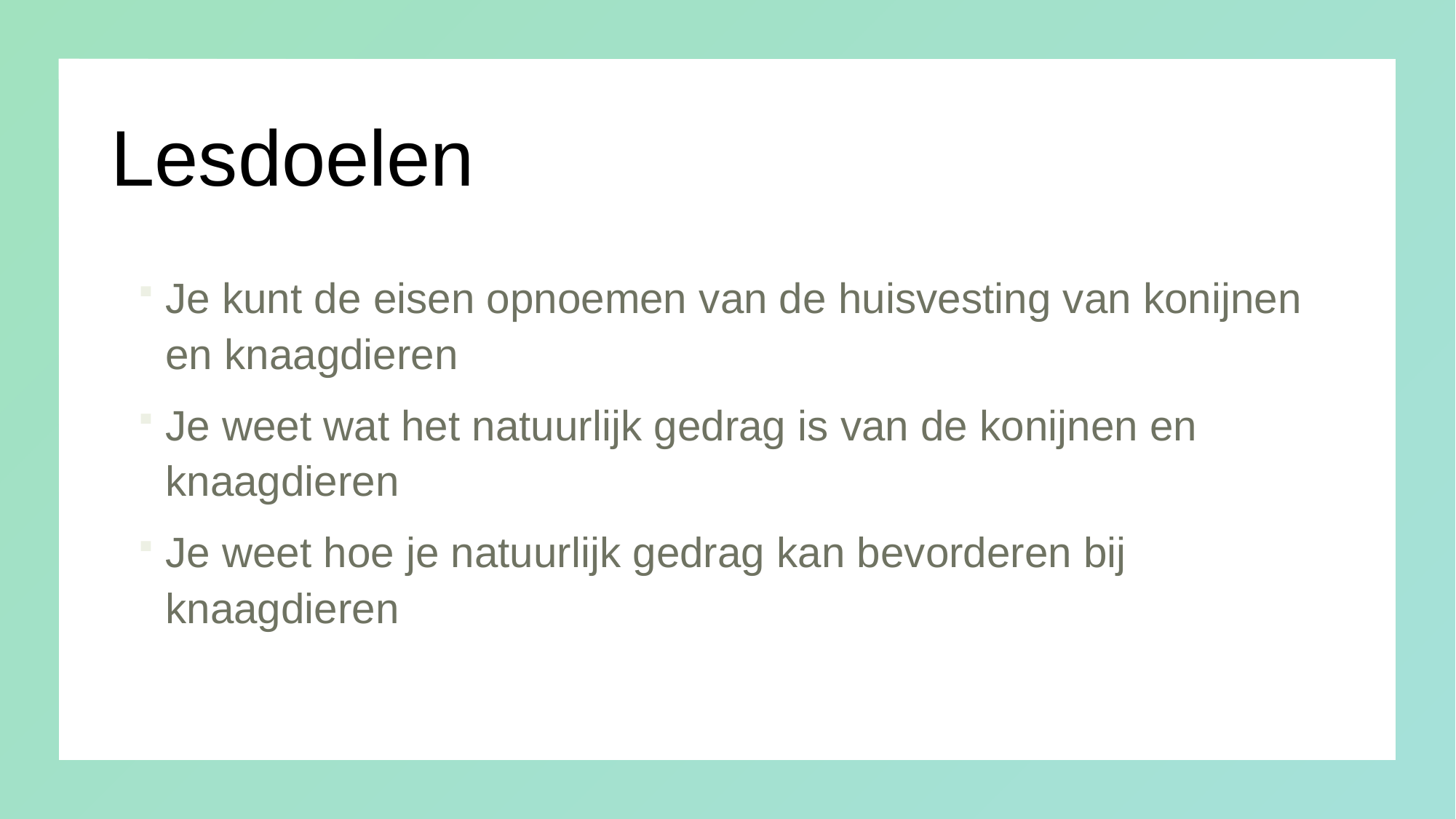

# Lesdoelen
Je kunt de eisen opnoemen van de huisvesting van konijnen en knaagdieren
Je weet wat het natuurlijk gedrag is van de konijnen en knaagdieren
Je weet hoe je natuurlijk gedrag kan bevorderen bij knaagdieren